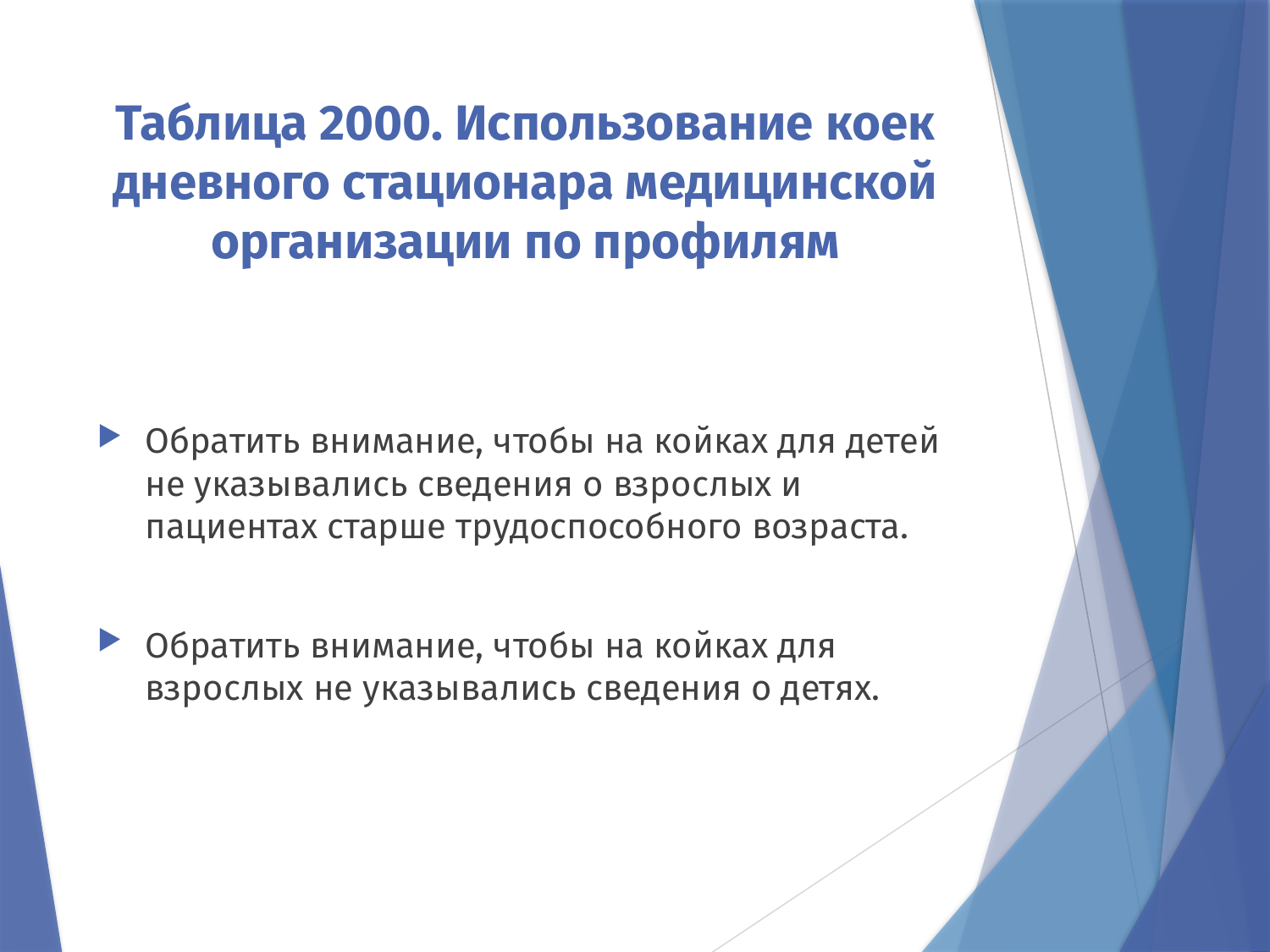

# Таблица 2000. Использование коек дневного стационара медицинской организации по профилям

Обратить внимание, чтобы на койках для детей не указывались сведения о взрослых и пациентах старше трудоспособного возраста.

Обратить внимание, чтобы на койках для взрослых не указывались сведения о детях.